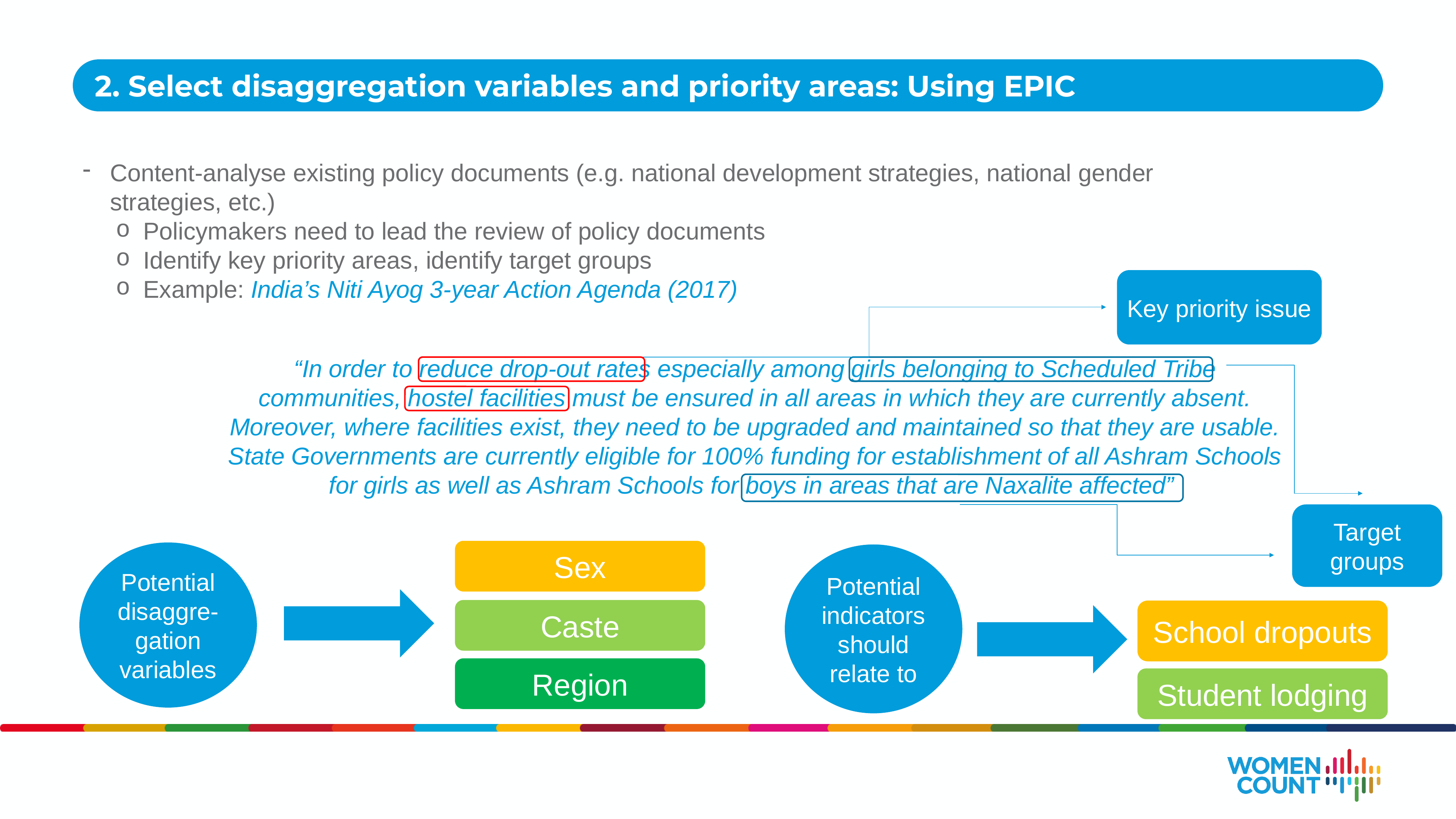

2. Select disaggregation variables and priority areas: Using EPIC
Content-analyse existing policy documents (e.g. national development strategies, national gender strategies, etc.)
Policymakers need to lead the review of policy documents
Identify key priority areas, identify target groups
Example: India’s Niti Ayog 3-year Action Agenda (2017)

Key priority issue
“In order to reduce drop-out rates especially among girls belonging to Scheduled Tribe communities, hostel facilities must be ensured in all areas in which they are currently absent. Moreover, where facilities exist, they need to be upgraded and maintained so that they are usable. State Governments are currently eligible for 100% funding for establishment of all Ashram Schools for girls as well as Ashram Schools for boys in areas that are Naxalite affected”

Target groups
Sex
Potential disaggre-gation variables
Potential indicators should relate to

Caste
School dropouts

Region
Student lodging